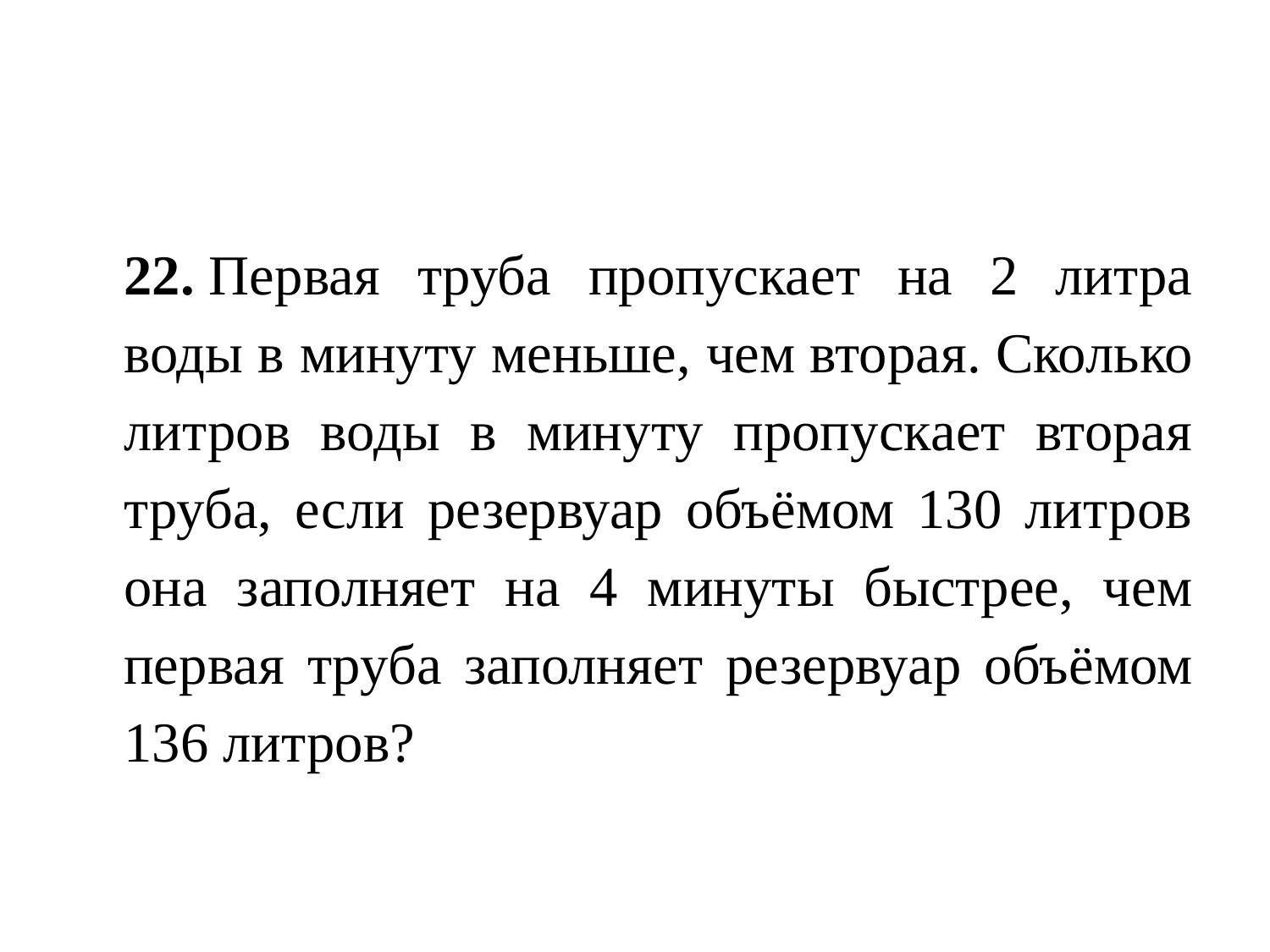

#
22. Первая труба пропускает на 2 литра воды в минуту меньше, чем вторая. Сколько литров воды в минуту пропускает вторая труба, если резервуар объёмом 130 литров она заполняет на 4 минуты быстрее, чем первая труба заполняет резервуар объёмом 136 литров?